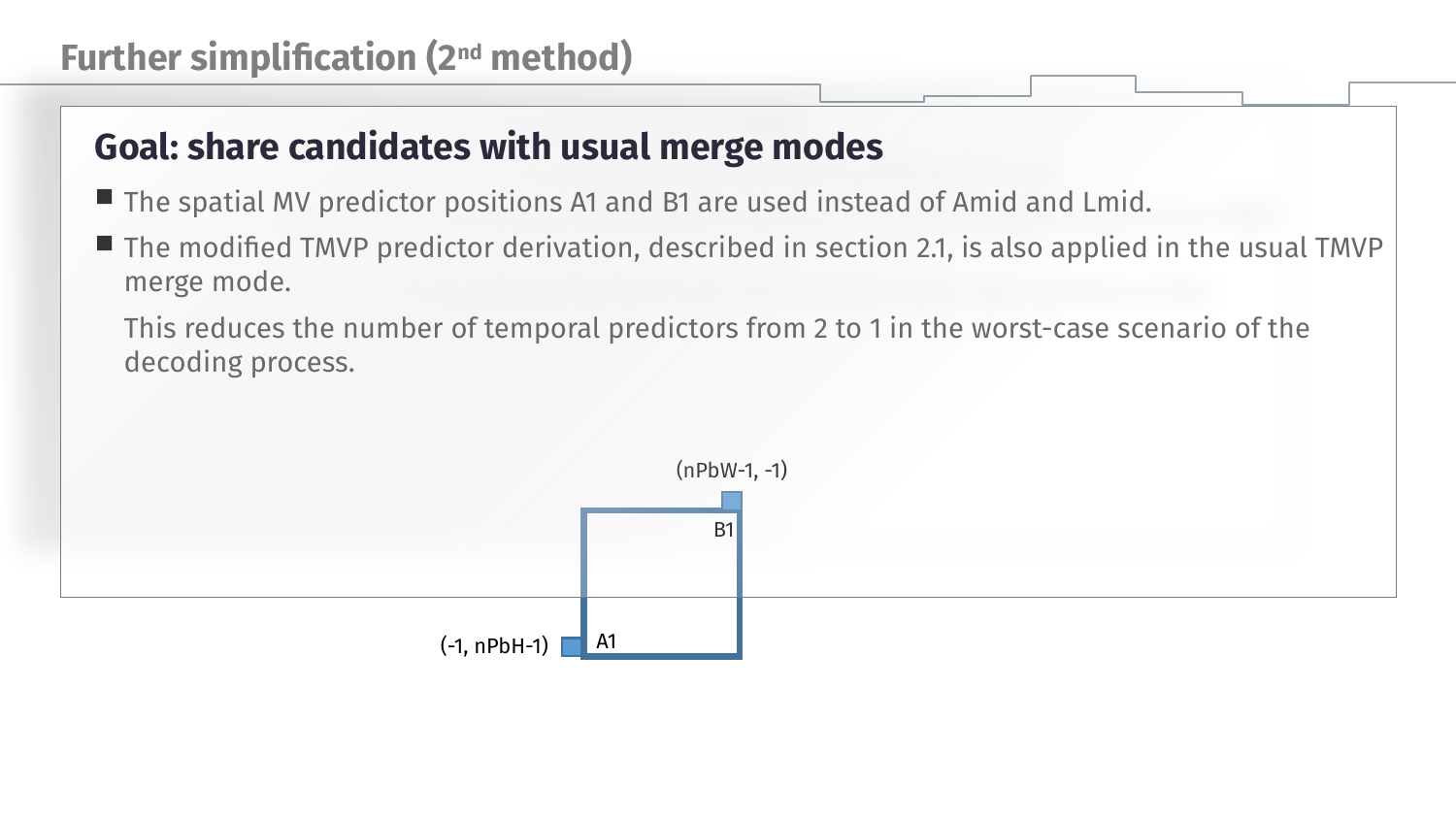

# Further simplification (2nd method)
Goal: share candidates with usual merge modes
The spatial MV predictor positions A1 and B1 are used instead of Amid and Lmid.
The modified TMVP predictor derivation, described in section 2.1, is also applied in the usual TMVP merge mode.
This reduces the number of temporal predictors from 2 to 1 in the worst-case scenario of the decoding process.
(nPbW-1, -1)

B1

A1
(-1, nPbH-1)